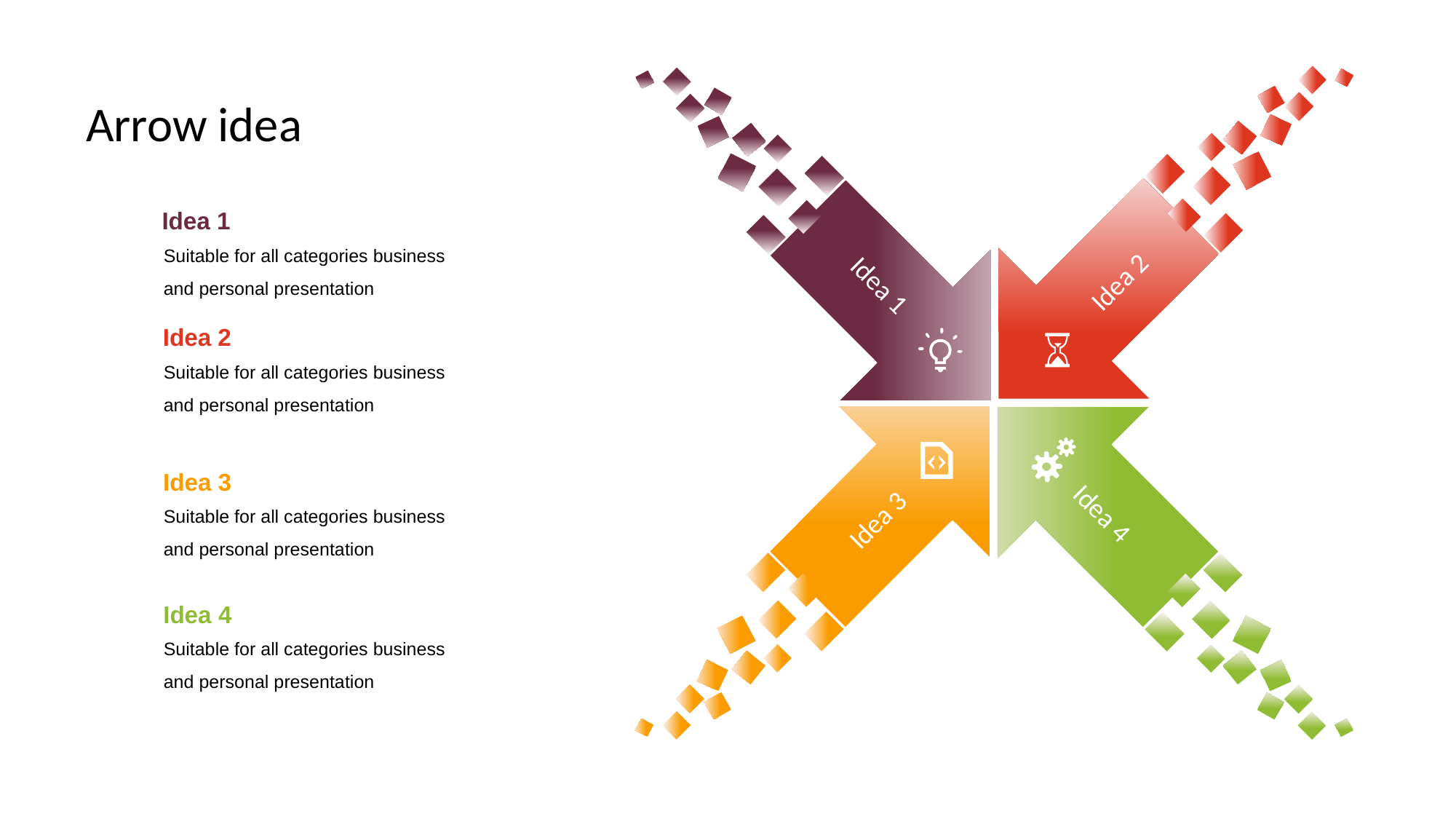

Arrow idea
Idea 1
Suitable for all categories business and personal presentation
Idea 2
Idea 1
Idea 2
Suitable for all categories business and personal presentation

Idea 3
Suitable for all categories business and personal presentation
Idea 4
Idea 3
Idea 4
Suitable for all categories business and personal presentation